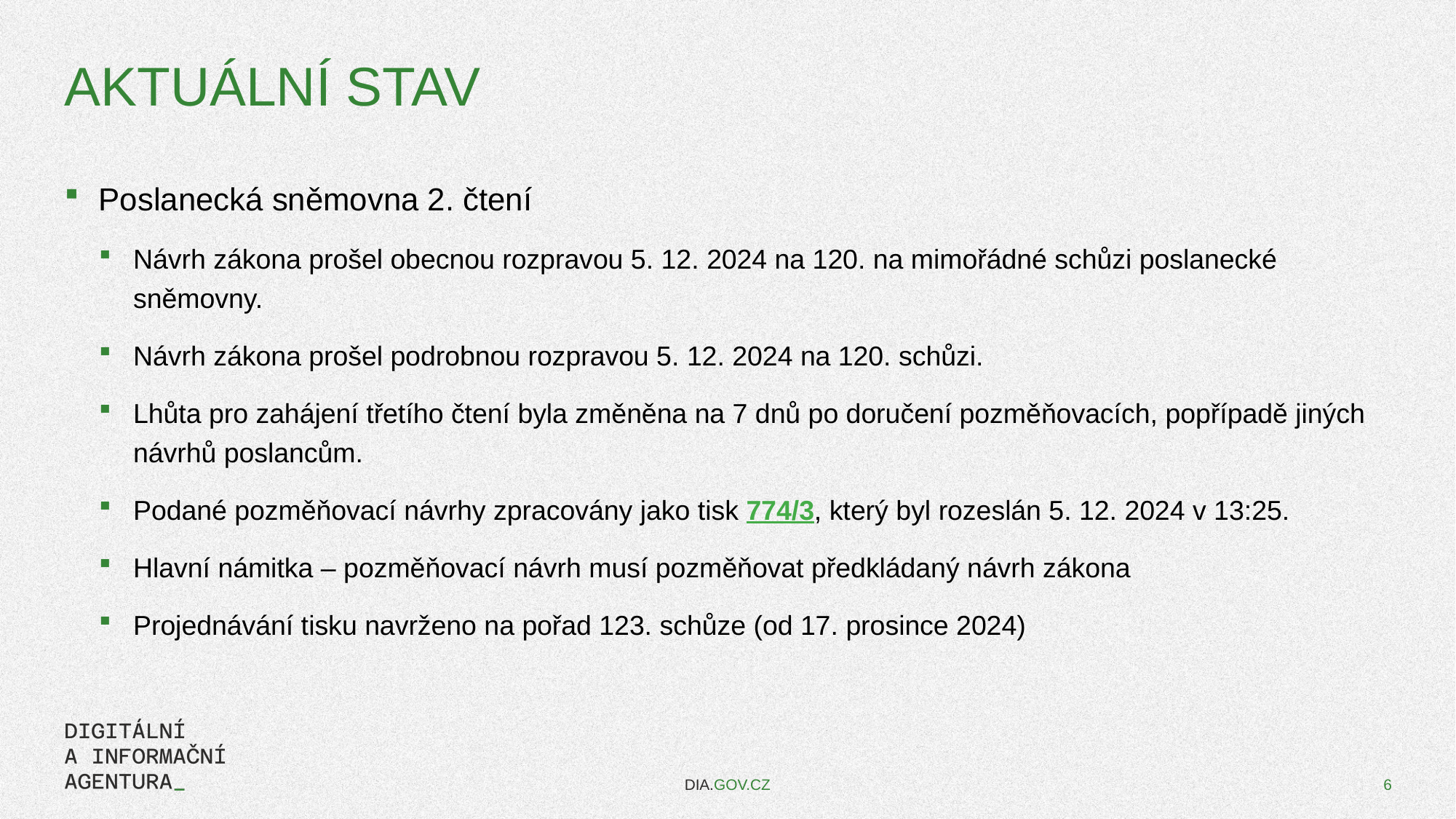

# Aktuální stav
Poslanecká sněmovna 2. čtení
Návrh zákona prošel obecnou rozpravou 5. 12. 2024 na 120. na mimořádné schůzi poslanecké sněmovny.
Návrh zákona prošel podrobnou rozpravou 5. 12. 2024 na 120. schůzi.
Lhůta pro zahájení třetího čtení byla změněna na 7 dnů po doručení pozměňovacích, popřípadě jiných návrhů poslancům.
Podané pozměňovací návrhy zpracovány jako tisk 774/3, který byl rozeslán 5. 12. 2024 v 13:25.
Hlavní námitka – pozměňovací návrh musí pozměňovat předkládaný návrh zákona
Projednávání tisku navrženo na pořad 123. schůze (od 17. prosince 2024)

DIA.GOV.CZ
6